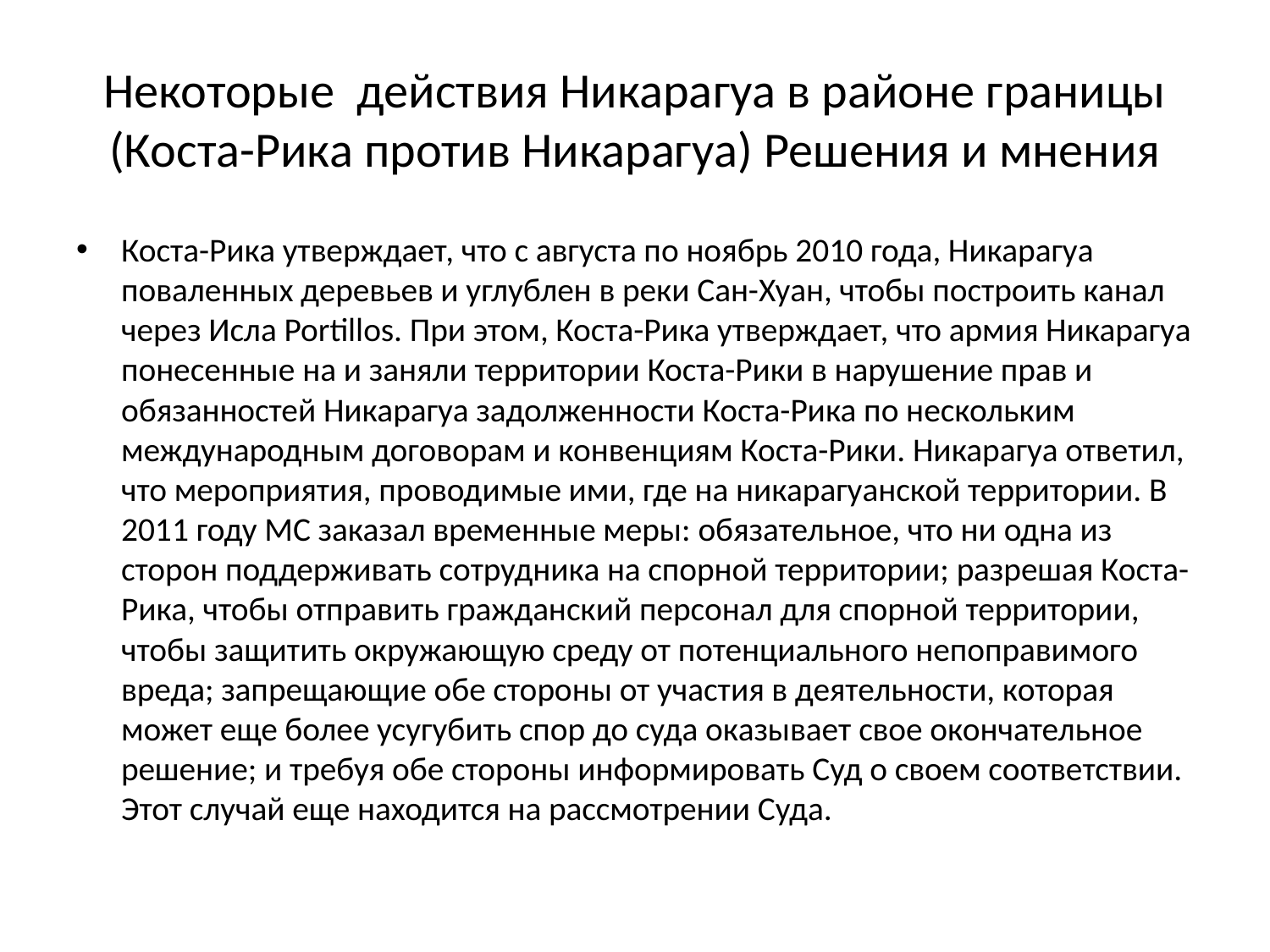

# Некоторые  действия Никарагуа в районе границы (Коста-Рика против Никарагуа) Решения и мнения
Коста-Рика утверждает, что с августа по ноябрь 2010 года, Никарагуа поваленных деревьев и углублен в реки Сан-Хуан, чтобы построить канал через Исла Portillos. При этом, Коста-Рика утверждает, что армия Никарагуа понесенные на и заняли территории Коста-Рики в нарушение прав и обязанностей Никарагуа задолженности Коста-Рика по нескольким международным договорам и конвенциям Коста-Рики. Никарагуа ответил, что мероприятия, проводимые ими, где на никарагуанской территории. В 2011 году МС заказал временные меры: обязательное, что ни одна из сторон поддерживать сотрудника на спорной территории; разрешая Коста-Рика, чтобы отправить гражданский персонал для спорной территории, чтобы защитить окружающую среду от потенциального непоправимого вреда; запрещающие обе стороны от участия в деятельности, которая может еще более усугубить спор до суда оказывает свое окончательное решение; и требуя обе стороны информировать Суд о своем соответствии. Этот случай еще находится на рассмотрении Суда.